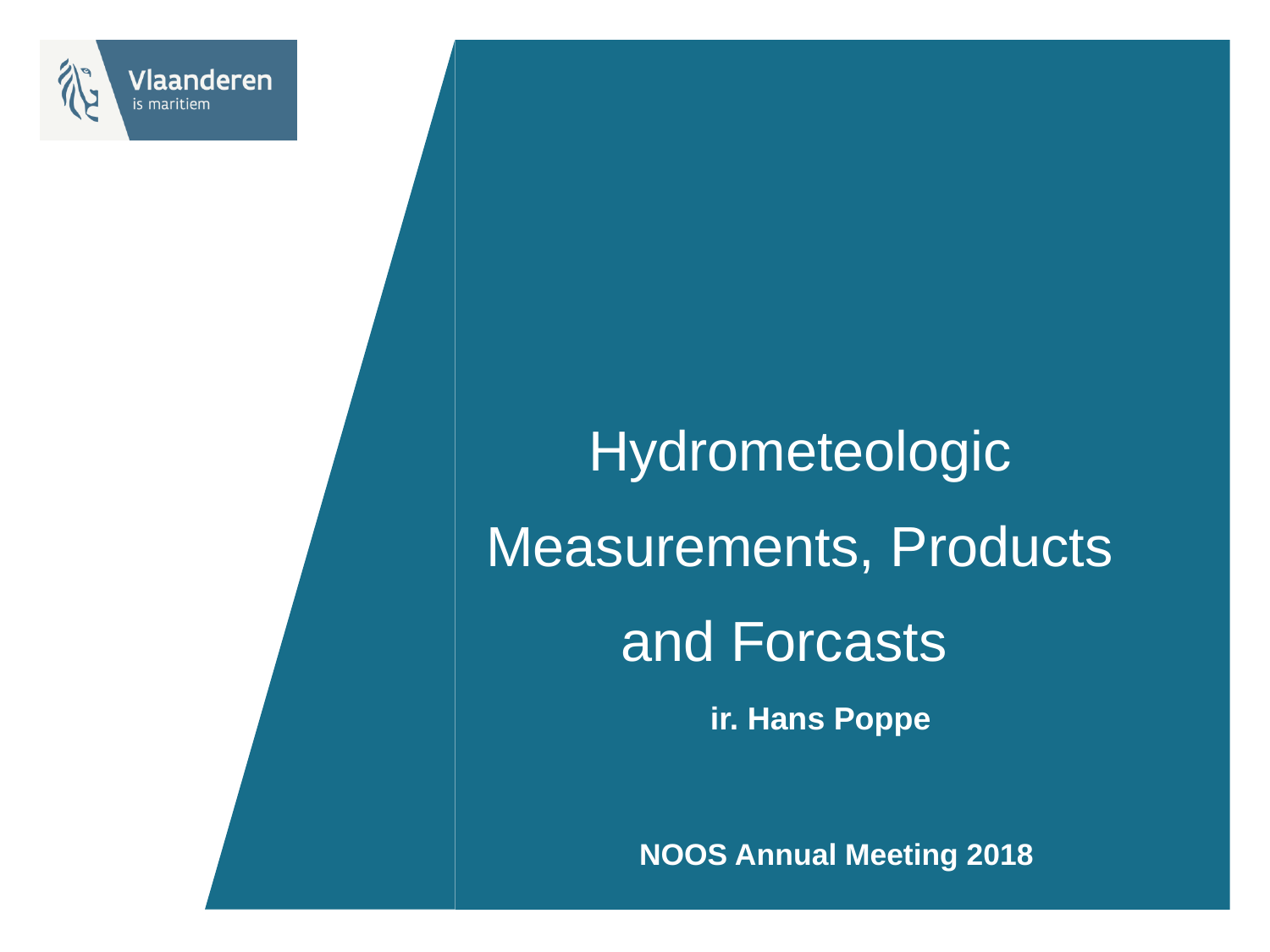

# Hydrometeologic Measurements, Products and Forcasts

ir. Hans Poppe
NOOS Annual Meeting 2018